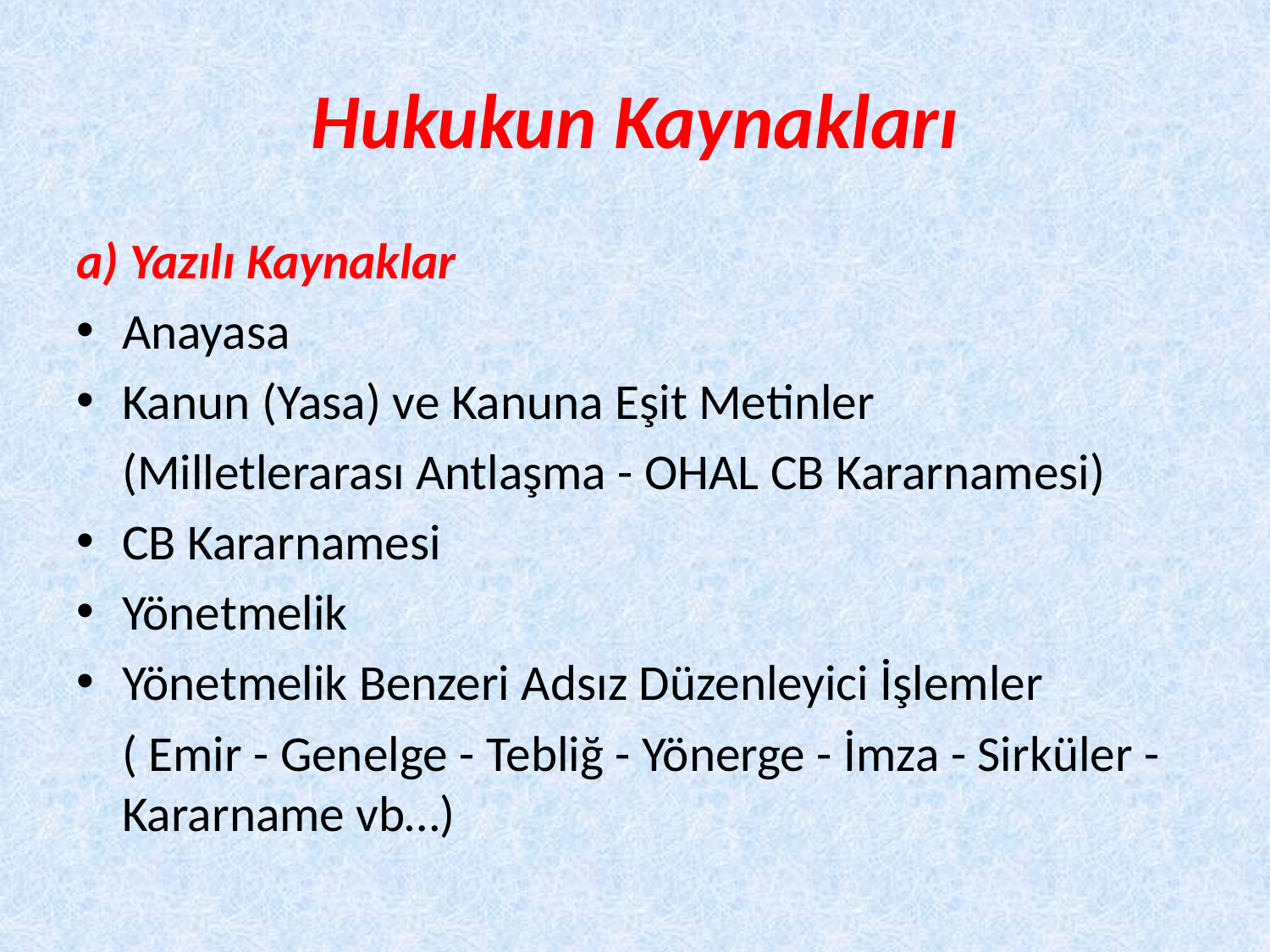

# Hukukun Kaynakları
a) Yazılı Kaynaklar
Anayasa
Kanun (Yasa) ve Kanuna Eşit Metinler
	(Milletlerarası Antlaşma - OHAL CB Kararnamesi)
CB Kararnamesi
Yönetmelik
Yönetmelik Benzeri Adsız Düzenleyici İşlemler
	( Emir - Genelge - Tebliğ - Yönerge - İmza - Sirküler - Kararname vb…)